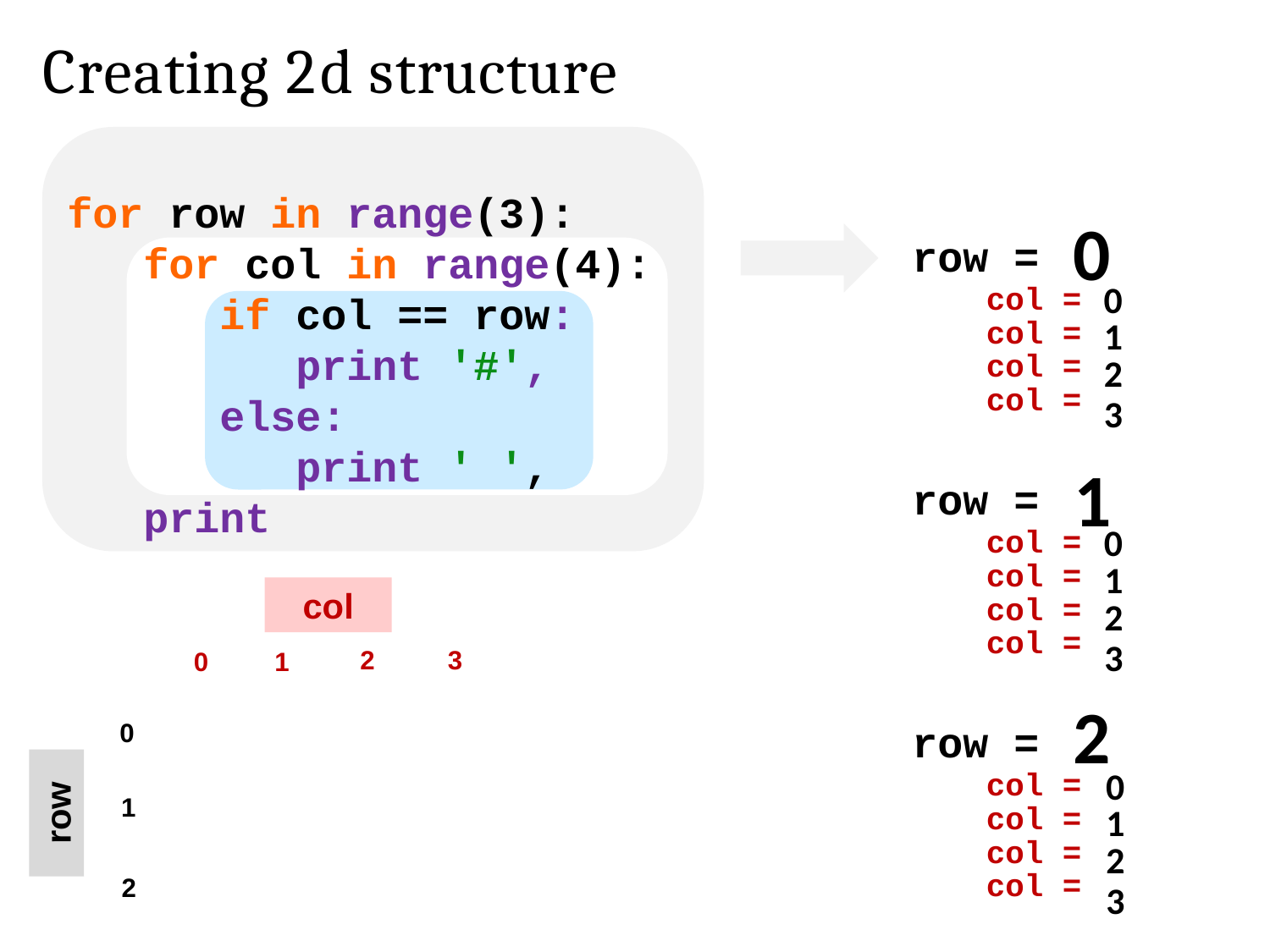

Creating 2d structure

for row in range(3):
   for col in range(4):
      if col == row:
         print '#',
      else:
         print ' ',
   print
0

row =

0

col =
col =
col =
col =
1
2
3
1
row =
0
col =
col =
col =
col =
1
col
2
3
2
3
1
0
2
row =
0
0
col =
col =
col =
col =
1
row
1
2
2
3